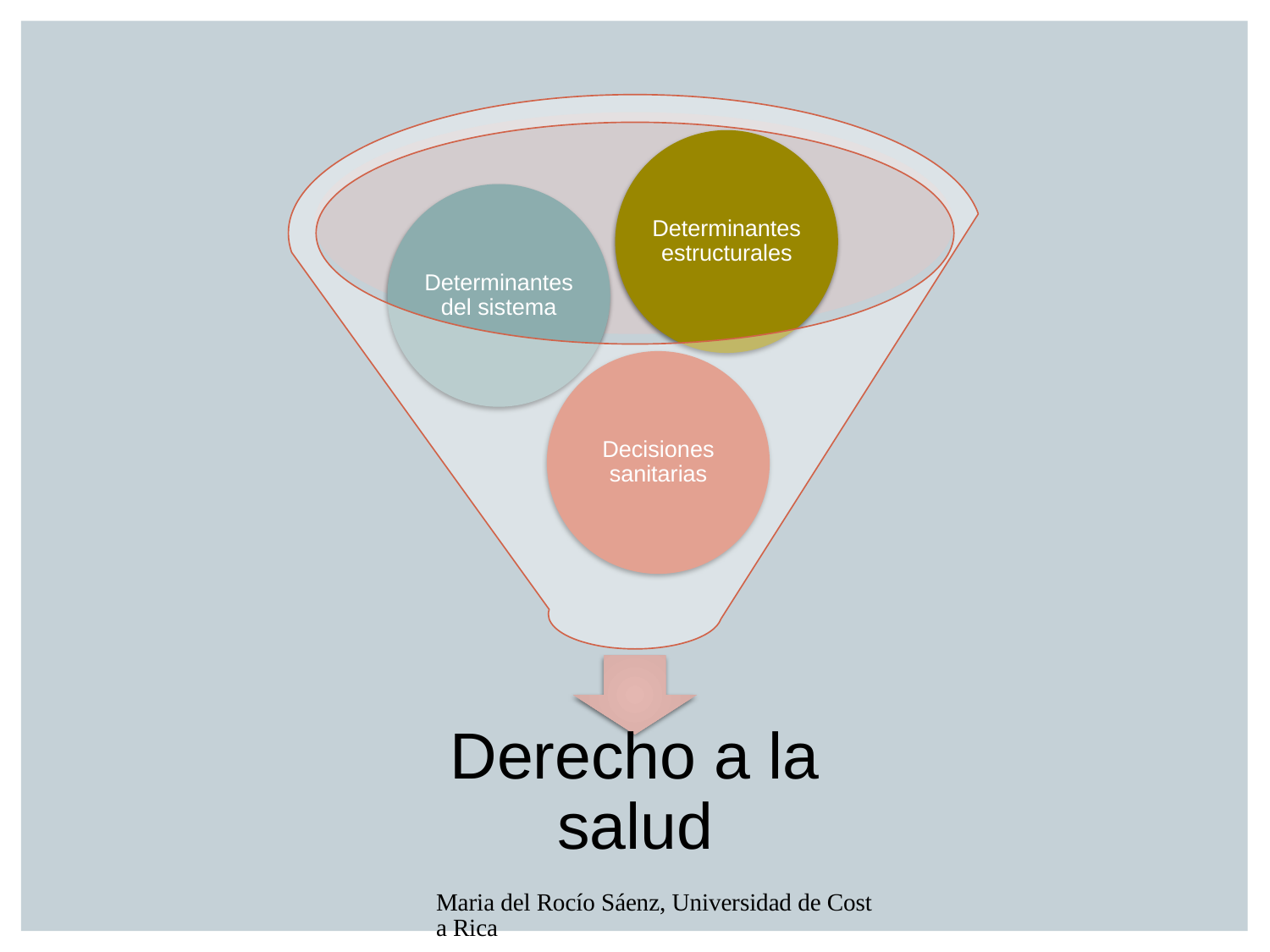

Derecho a la salud
Decisiones sanitarias
Determinantes del sistema
Determinantes estructurales
Maria del Rocío Sáenz, Universidad de Costa Rica